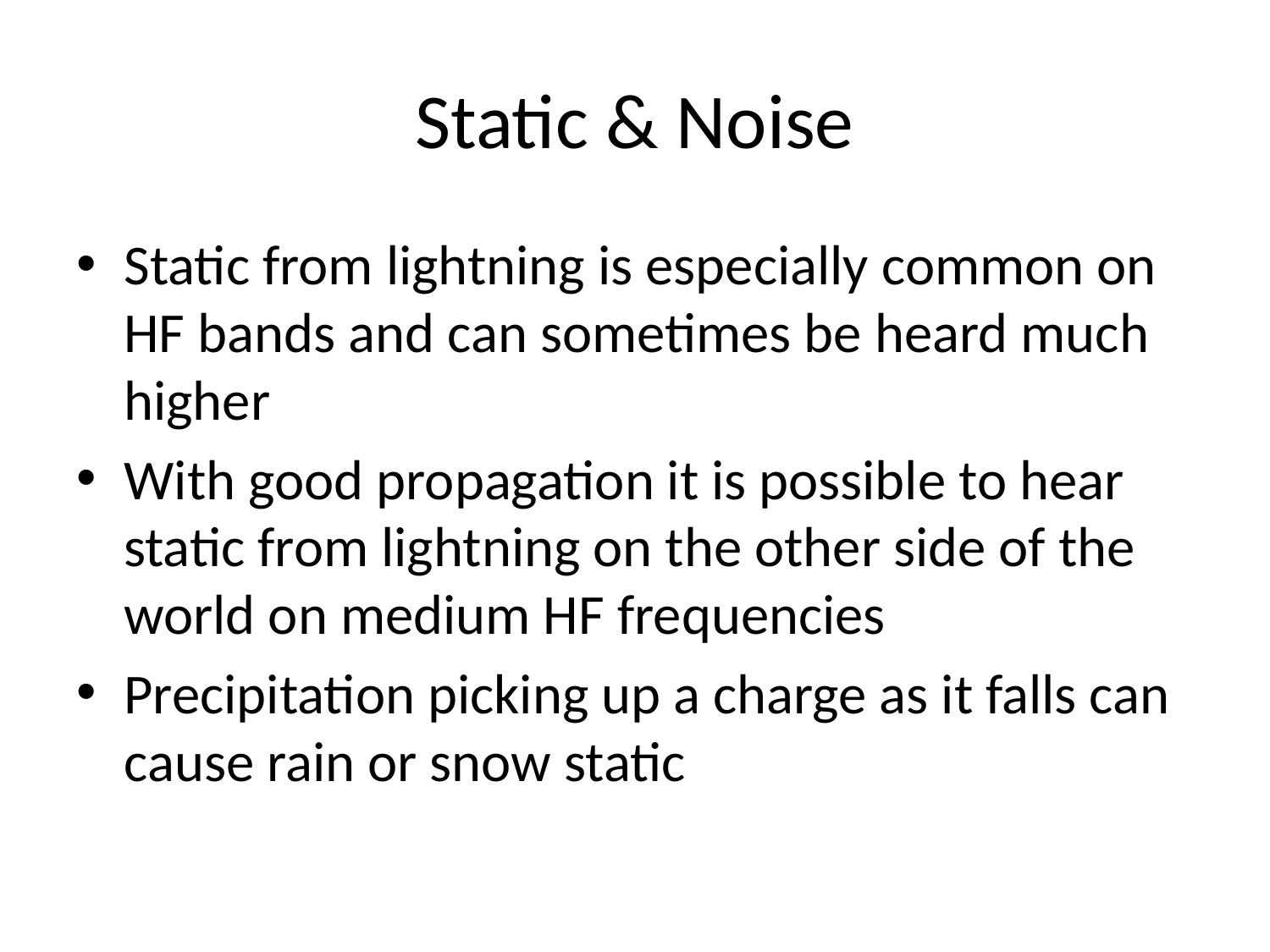

# Static & Noise
Static from lightning is especially common on HF bands and can sometimes be heard much higher
With good propagation it is possible to hear static from lightning on the other side of the world on medium HF frequencies
Precipitation picking up a charge as it falls can cause rain or snow static